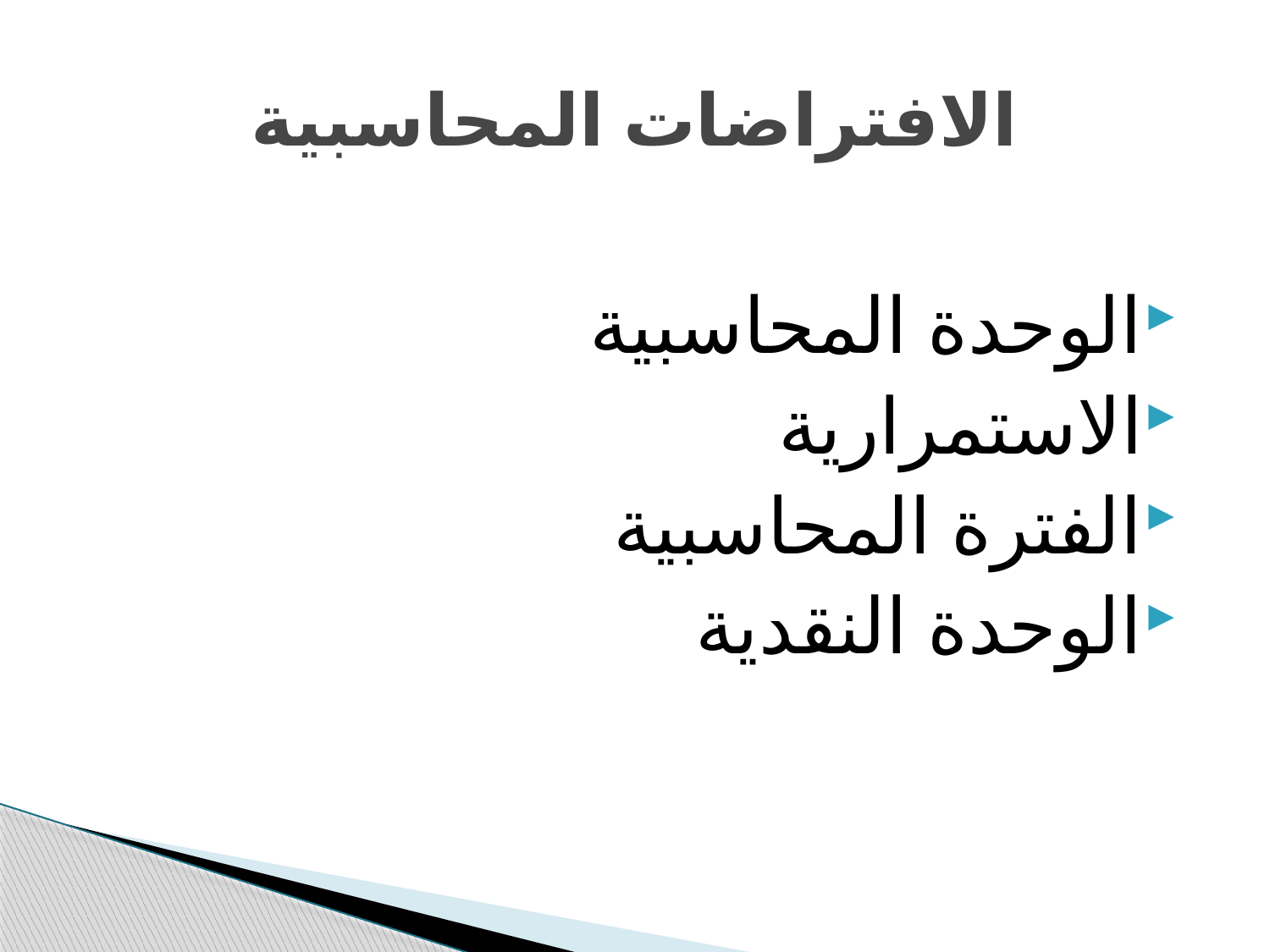

# الافتراضات المحاسبية

الوحدة المحاسبية
الاستمرارية
الفترة المحاسبية
الوحدة النقدية